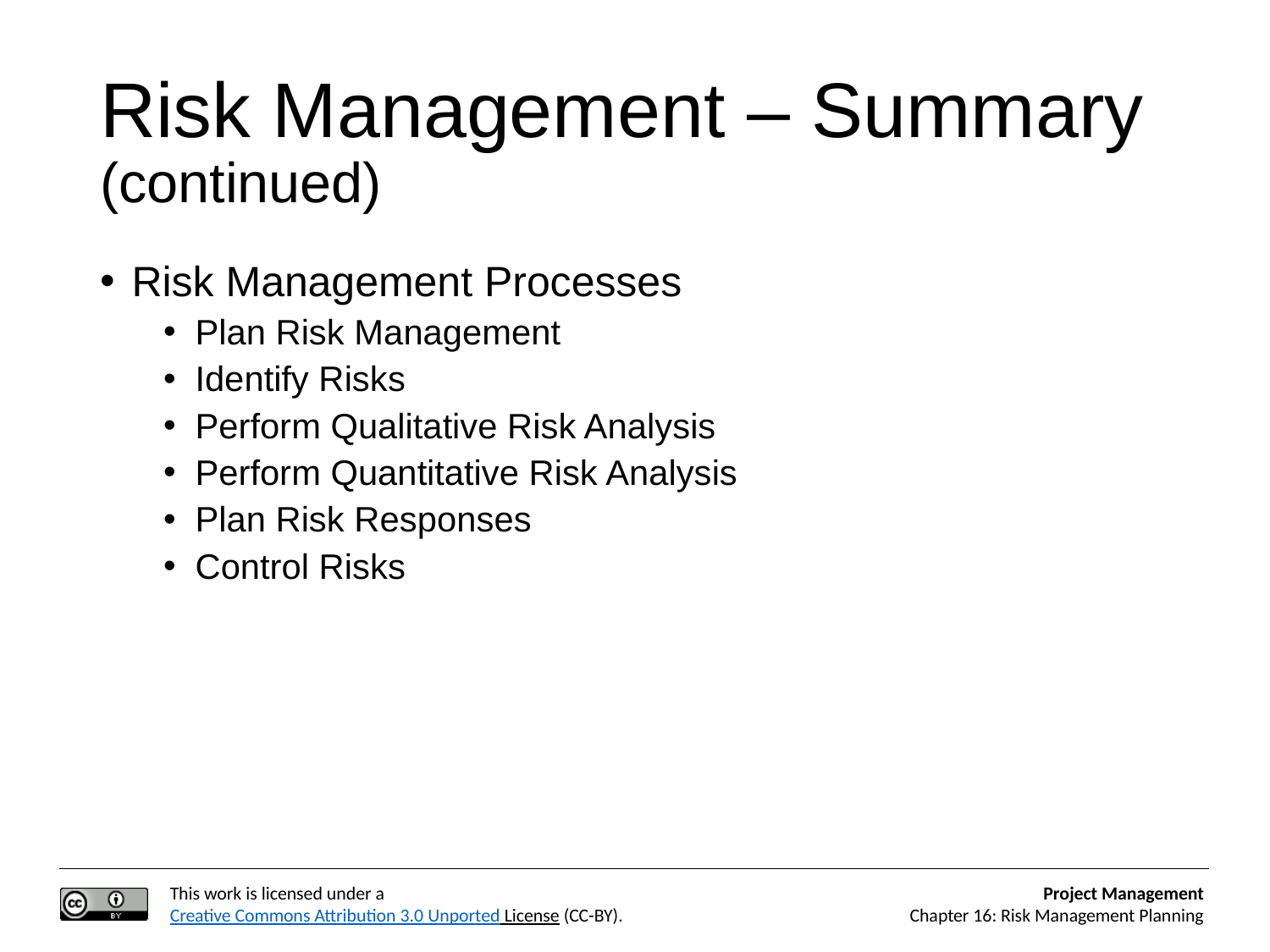

# Risk Management – Summary (continued)
Risk Management Processes
Plan Risk Management
Identify Risks
Perform Qualitative Risk Analysis
Perform Quantitative Risk Analysis
Plan Risk Responses
Control Risks